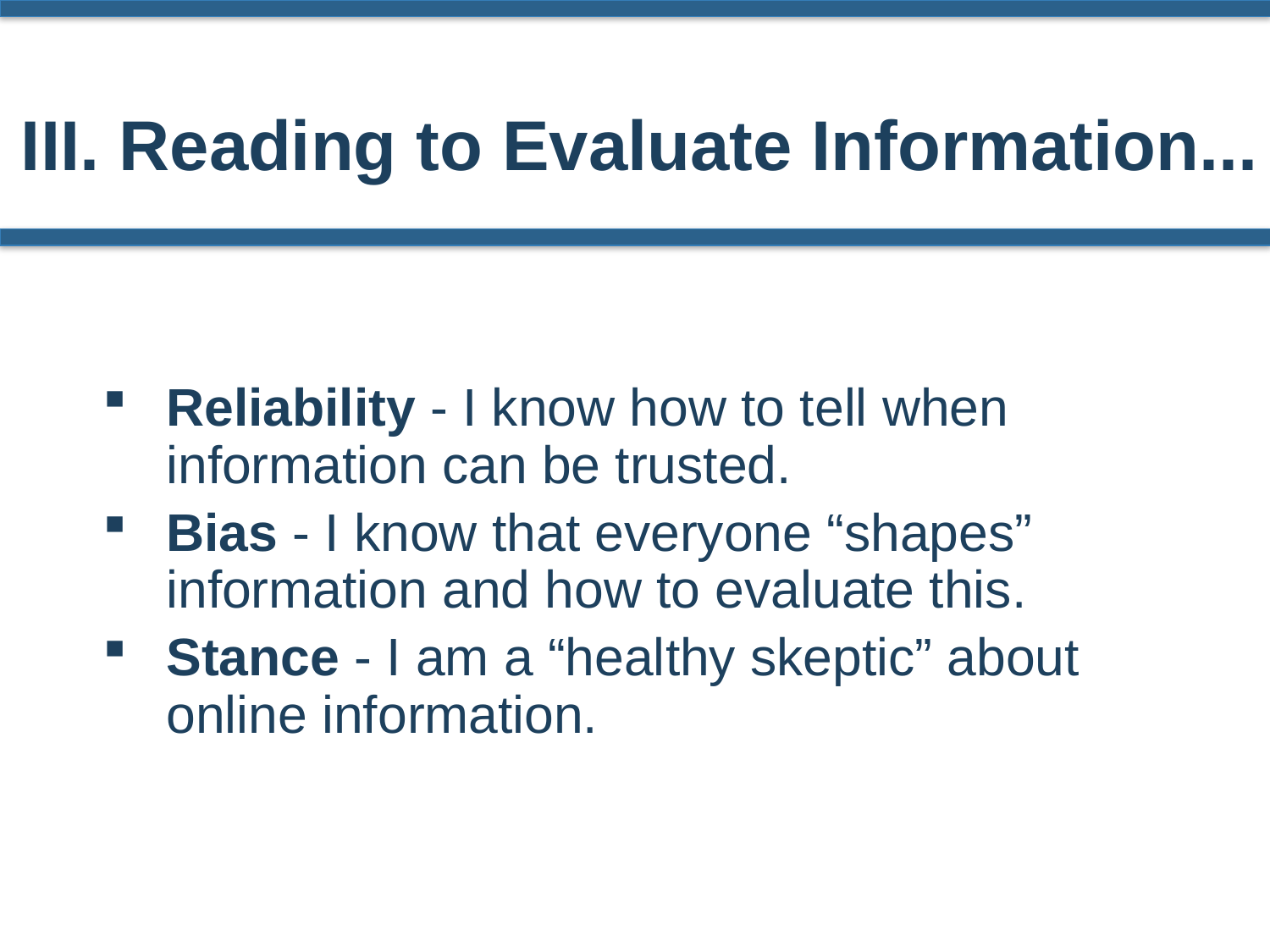

III. Reading to Evaluate Information...

Reliability - I know how to tell when information can be trusted.
Bias - I know that everyone “shapes” information and how to evaluate this.
Stance - I am a “healthy skeptic” about online information.